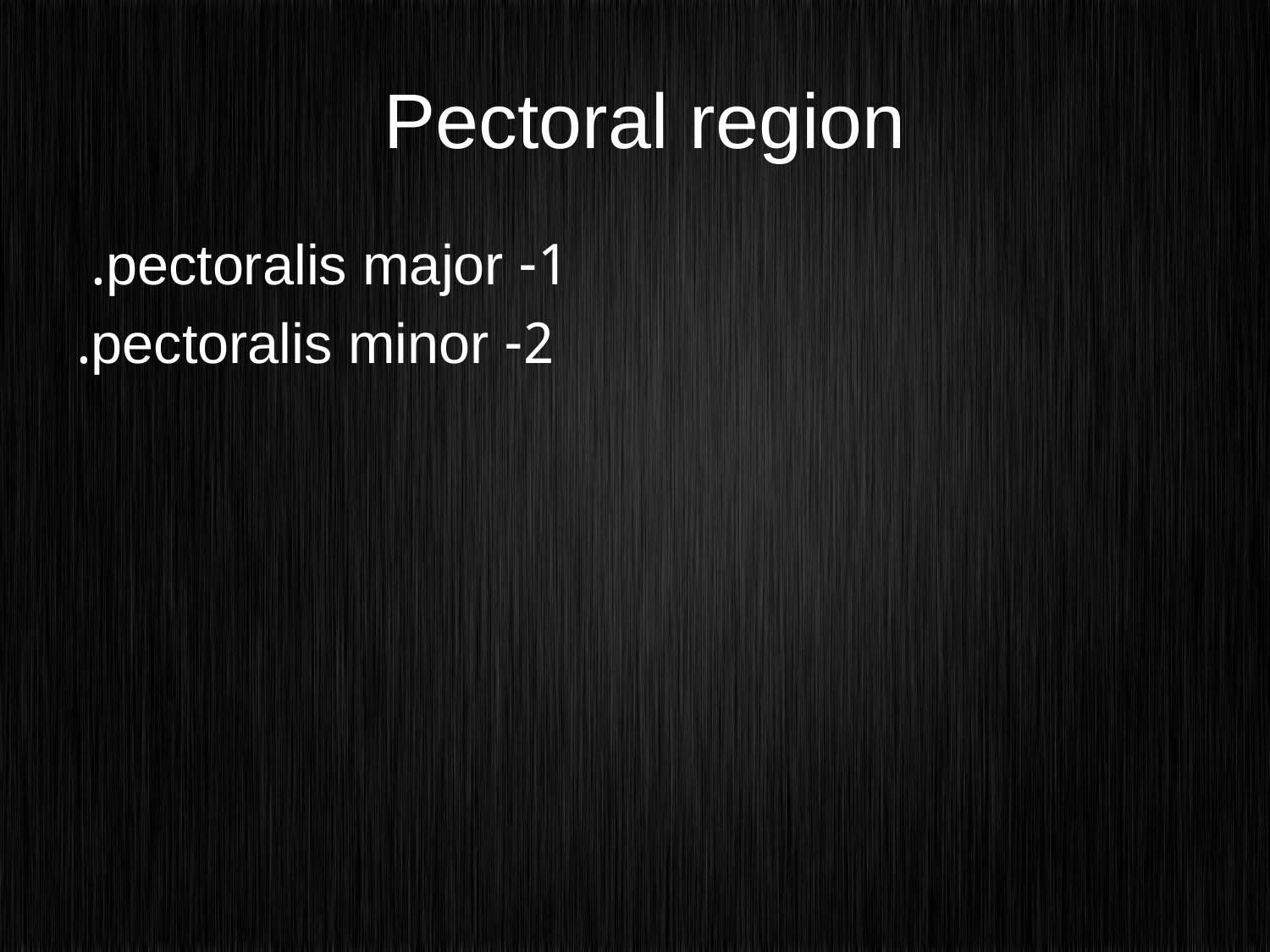

# Pectoral region
1- pectoralis major.
2- pectoralis minor.